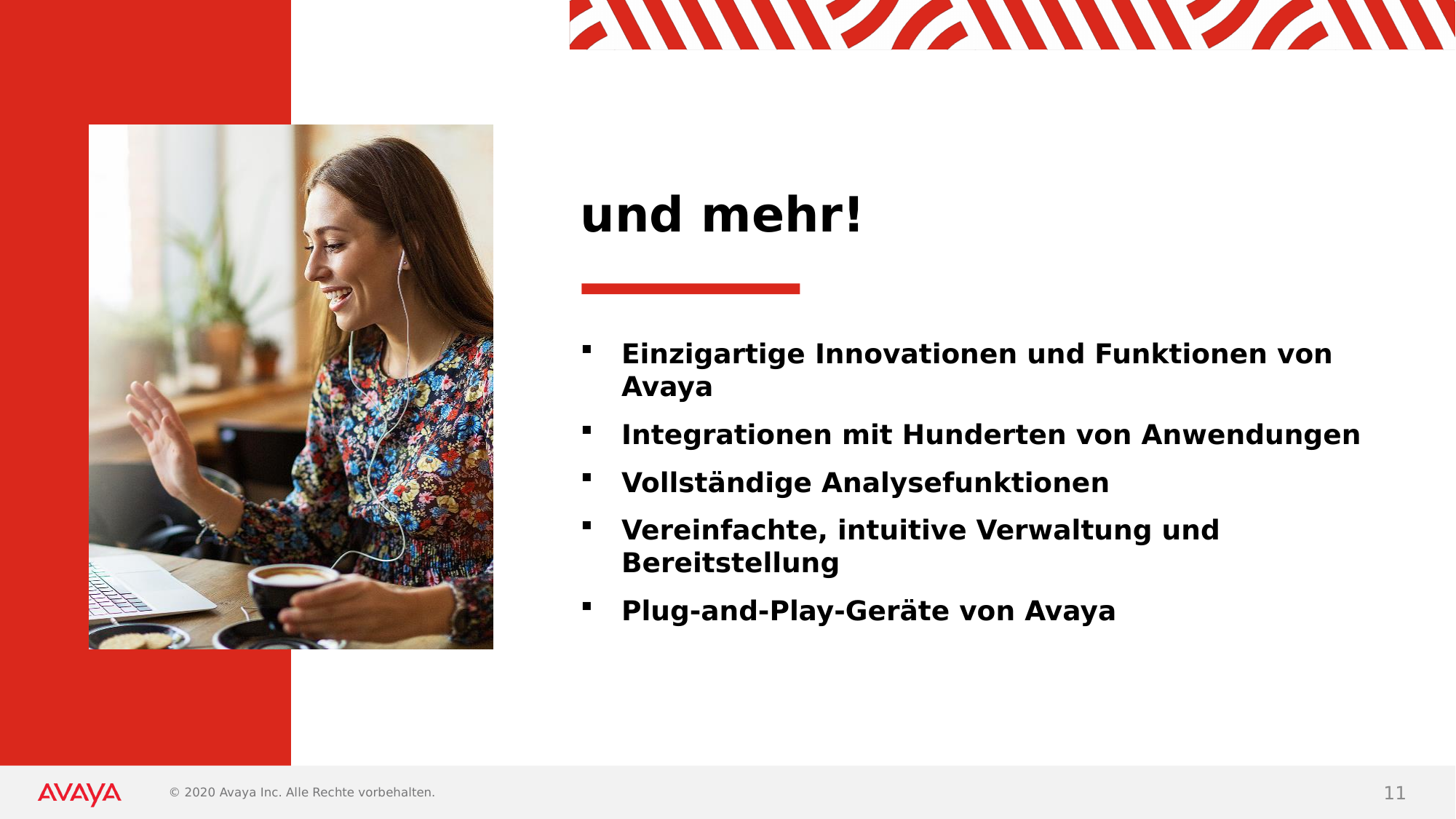

# und mehr!
Einzigartige Innovationen und Funktionen von Avaya
Integrationen mit Hunderten von Anwendungen
Vollständige Analysefunktionen
Vereinfachte, intuitive Verwaltung und Bereitstellung
Plug-and-Play-Geräte von Avaya